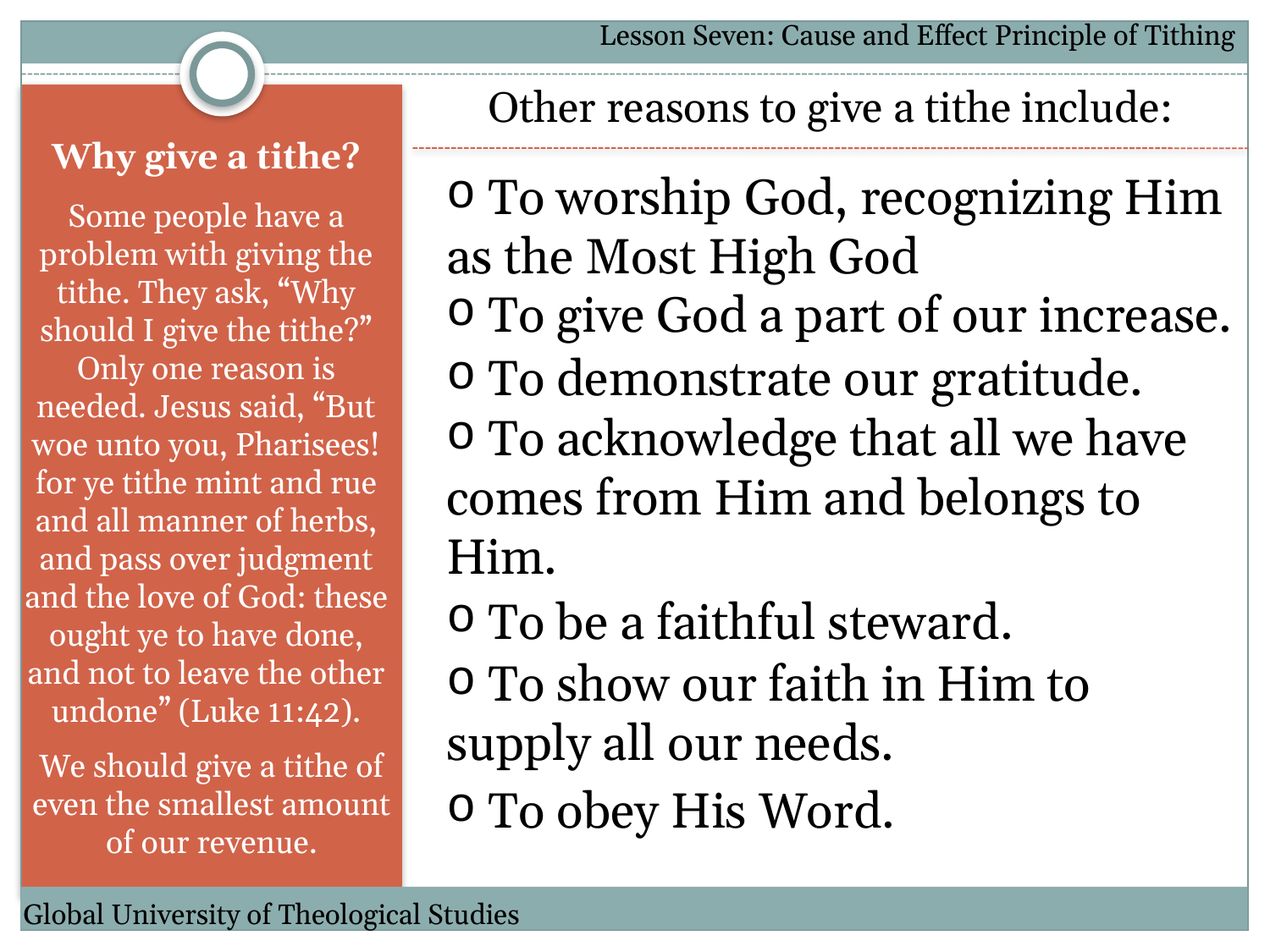

Lesson Seven: Cause and Effect Principle of Tithing
Other reasons to give a tithe include:
Why give a tithe?
 To worship God, recognizing Him as the Most High God
Some people have a problem with giving the tithe. They ask, “Why should I give the tithe?” Only one reason is needed. Jesus said, “But woe unto you, Pharisees! for ye tithe mint and rue and all manner of herbs, and pass over judgment and the love of God: these ought ye to have done, and not to leave the other undone” (Luke 11:42).
 To give God a part of our increase.
 To demonstrate our gratitude.
 To acknowledge that all we have comes from Him and belongs to Him.
 To be a faithful steward.
 To show our faith in Him to supply all our needs.
We should give a tithe of even the smallest amount of our revenue.
 To obey His Word.
Global University of Theological Studies